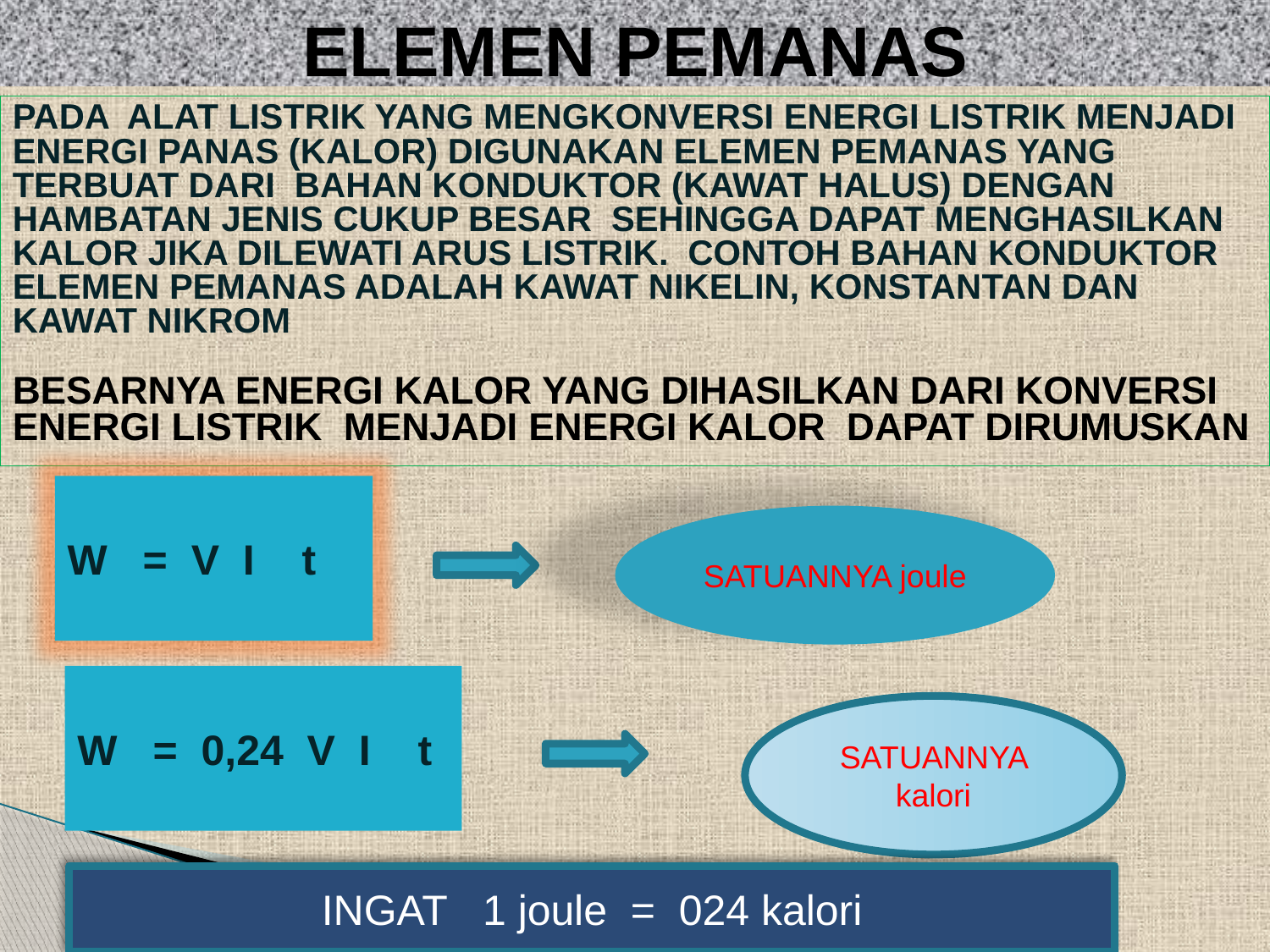

ELEMEN PEMANAS

PADA  ALAT LISTRIK YANG MENGKONVERSI ENERGI LISTRIK MENJADI ENERGI PANAS (KALOR) DIGUNAKAN ELEMEN PEMANAS YANG TERBUAT DARI  BAHAN KONDUKTOR (KAWAT HALUS) DENGAN HAMBATAN JENIS CUKUP BESAR  SEHINGGA DAPAT MENGHASILKAN  KALOR JIKA DILEWATI ARUS LISTRIK.  CONTOH BAHAN KONDUKTOR ELEMEN PEMANAS ADALAH KAWAT NIKELIN, KONSTANTAN DAN KAWAT NIKROM

BESARNYA ENERGI KALOR YANG DIHASILKAN DARI KONVERSI ENERGI LISTRIK  MENJADI ENERGI KALOR  DAPAT DIRUMUSKAN

W   =  V  I    t

SATUANNYA joule

W   =  0,24  V  I    t

SATUANNYA kalori

INGAT   1 joule  =  024 kalori